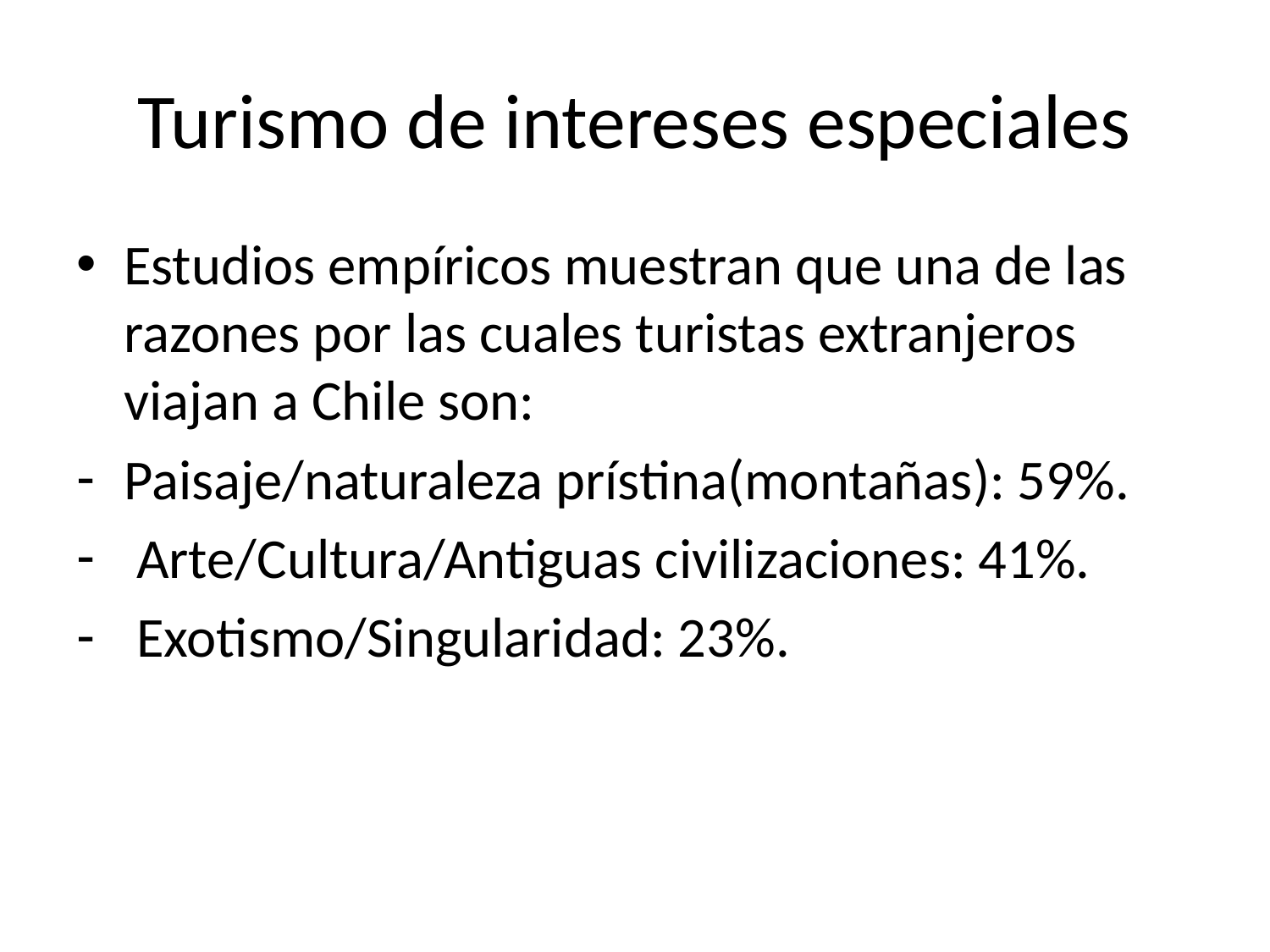

# Turismo de intereses especiales
Estudios empíricos muestran que una de las razones por las cuales turistas extranjeros viajan a Chile son:
Paisaje/naturaleza prístina(montañas): 59%.
 Arte/Cultura/Antiguas civilizaciones: 41%.
 Exotismo/Singularidad: 23%.